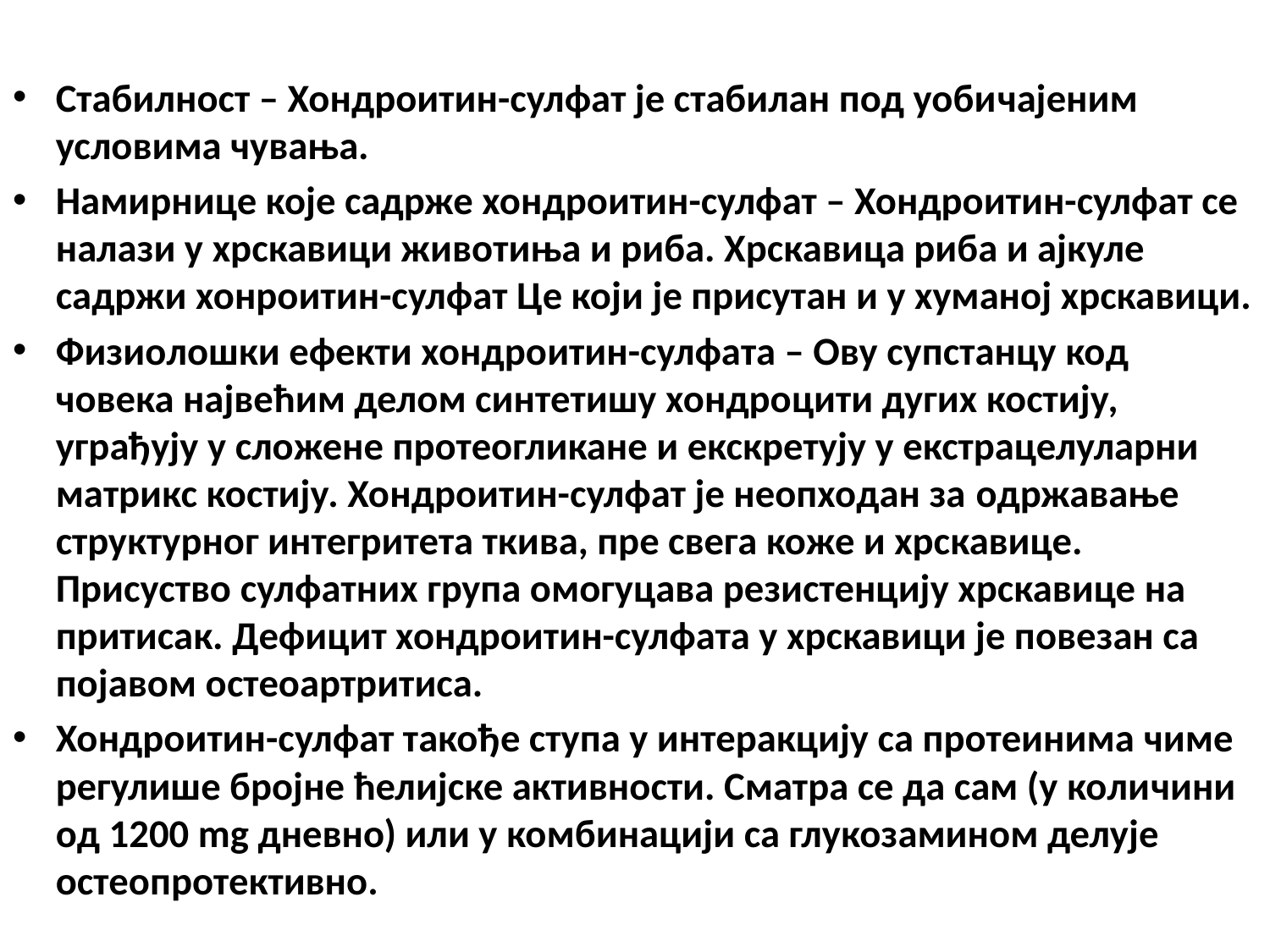

Стабилност – Хондроитин-сулфат је стабилан под уобичајеним условима чувања.
Намирнице које садрже хондроитин-сулфат – Хондроитин-сулфат се налази у хрскавици животиња и риба. Хрскавица риба и ајкуле садржи хонроитин-сулфат Цe који је присутан и у хуманој хрскавици.
Физиолошки ефекти хондроитин-сулфата – Ову супстанцу код човека највећим делом синтетишу хондроцити дугих костију, уграђују у сложене протеогликане и екскретују у екстрацелуларни матрикс костију. Хондроитин-сулфат је неопходан за одржавање структурног интегритета ткива, пре свега коже и хрскавице. Присуство сулфатних група омогуцава резистенцију хрскавице на притисак. Дефицит хондроитин-сулфата у хрскавици је повезан са појавом остеоартритиса.
Хондроитин-сулфат такође ступа у интеракцију са протеинима чиме регулише бројне ћелијске активности. Сматра се да сам (у количини од 1200 mg дневно) или у комбинацији са глукозамином делује остеопротективно.